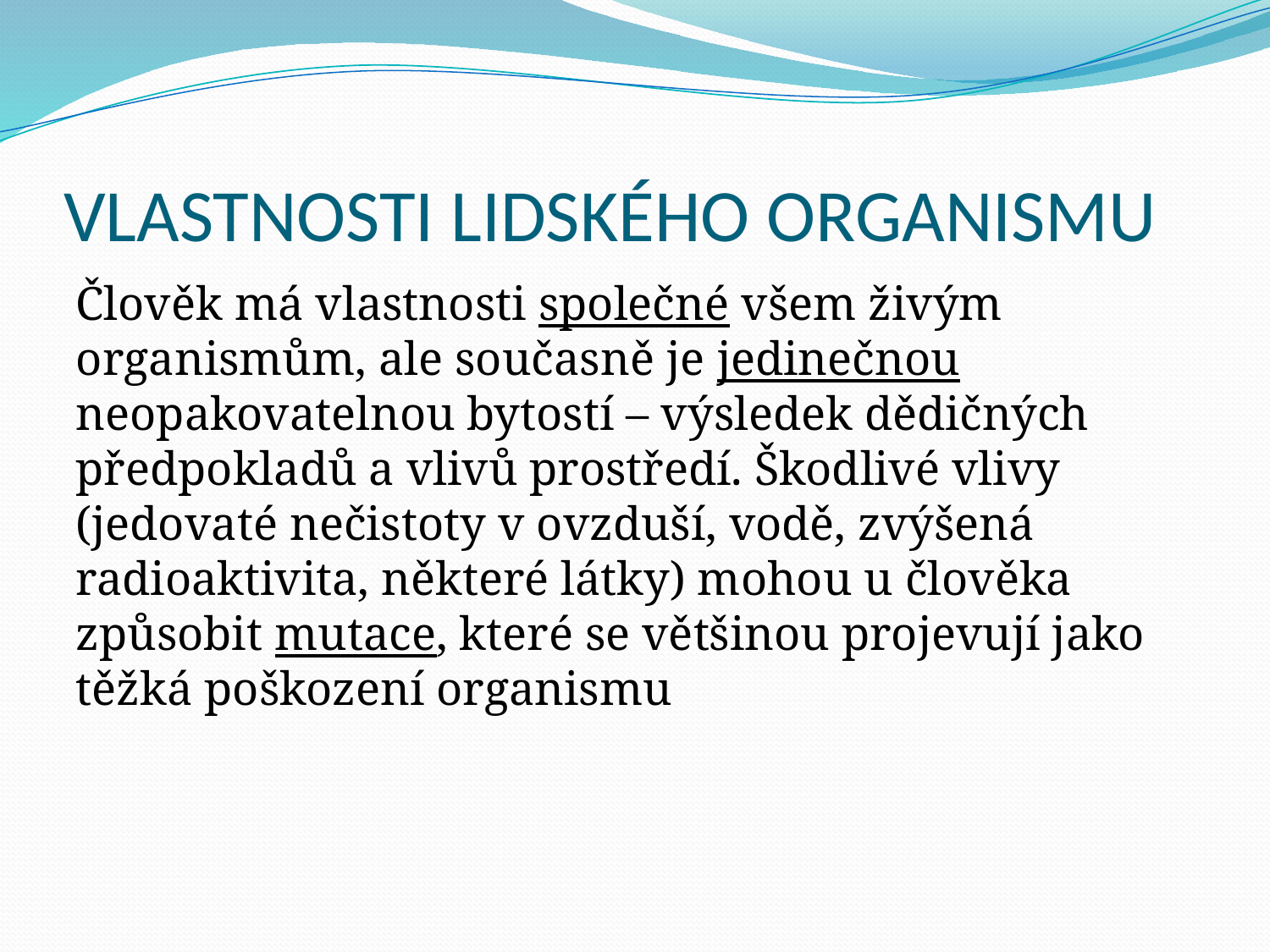

# VLASTNOSTI LIDSKÉHO ORGANISMU
Člověk má vlastnosti společné všem živým organismům, ale současně je jedinečnou neopakovatelnou bytostí – výsledek dědičných předpokladů a vlivů prostředí. Škodlivé vlivy (jedovaté nečistoty v ovzduší, vodě, zvýšená radioaktivita, některé látky) mohou u člověka způsobit mutace, které se většinou projevují jako těžká poškození organismu